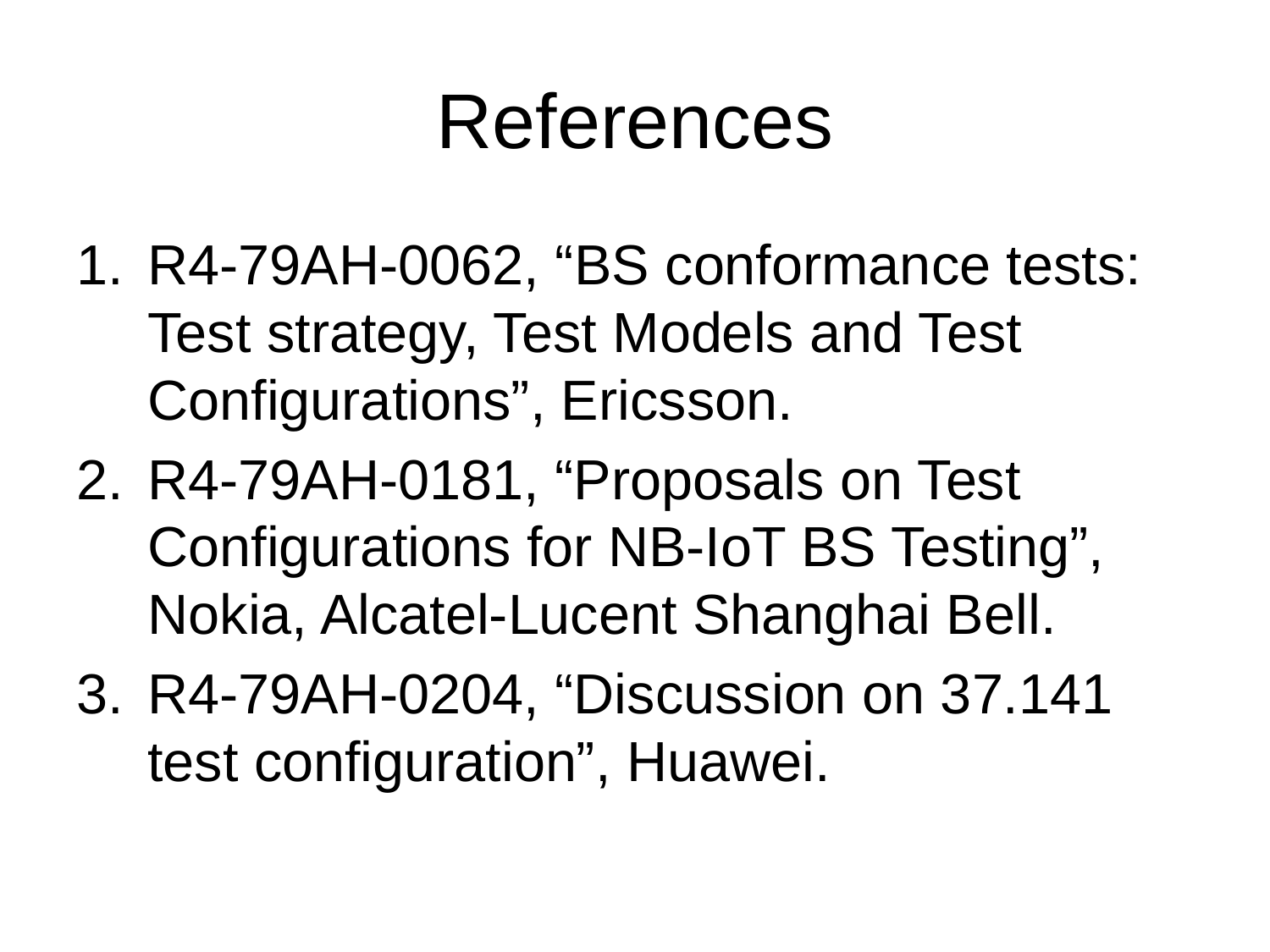

# References
R4-79AH-0062, “BS conformance tests: Test strategy, Test Models and Test Configurations”, Ericsson.
R4-79AH-0181, “Proposals on Test Configurations for NB-IoT BS Testing”, Nokia, Alcatel-Lucent Shanghai Bell.
R4-79AH-0204, “Discussion on 37.141 test configuration”, Huawei.